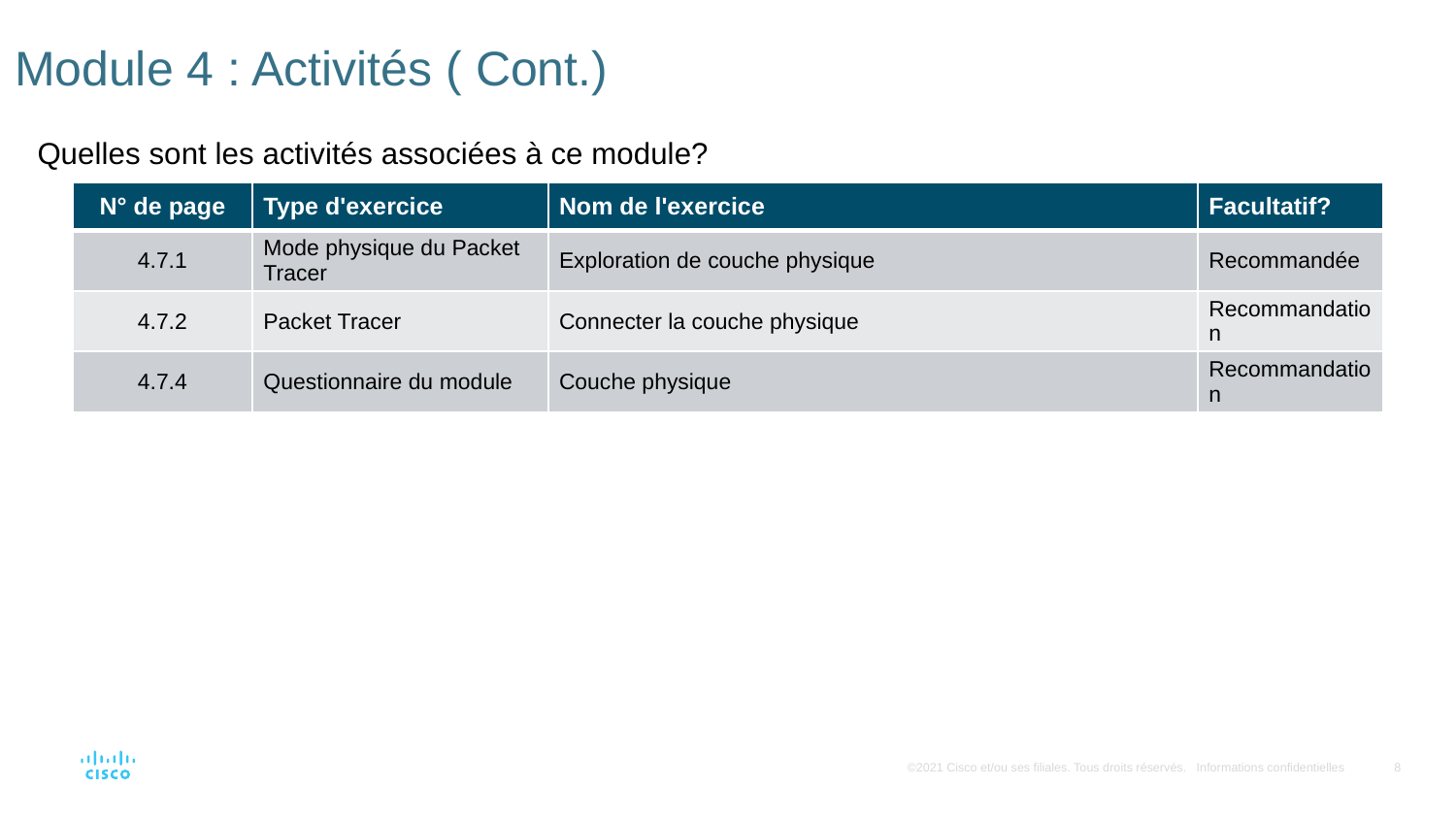

# Module 4 : Activités ( Cont.)
Quelles sont les activités associées à ce module?

| N° de page | Type d'exercice | Nom de l'exercice | Facultatif? |
| --- | --- | --- | --- |
| 4.7.1 | Mode physique du Packet Tracer | Exploration de couche physique | Recommandée |
| 4.7.2 | Packet Tracer | Connecter la couche physique | Recommandation |
| 4.7.4 | Questionnaire du module | Couche physique | Recommandation |